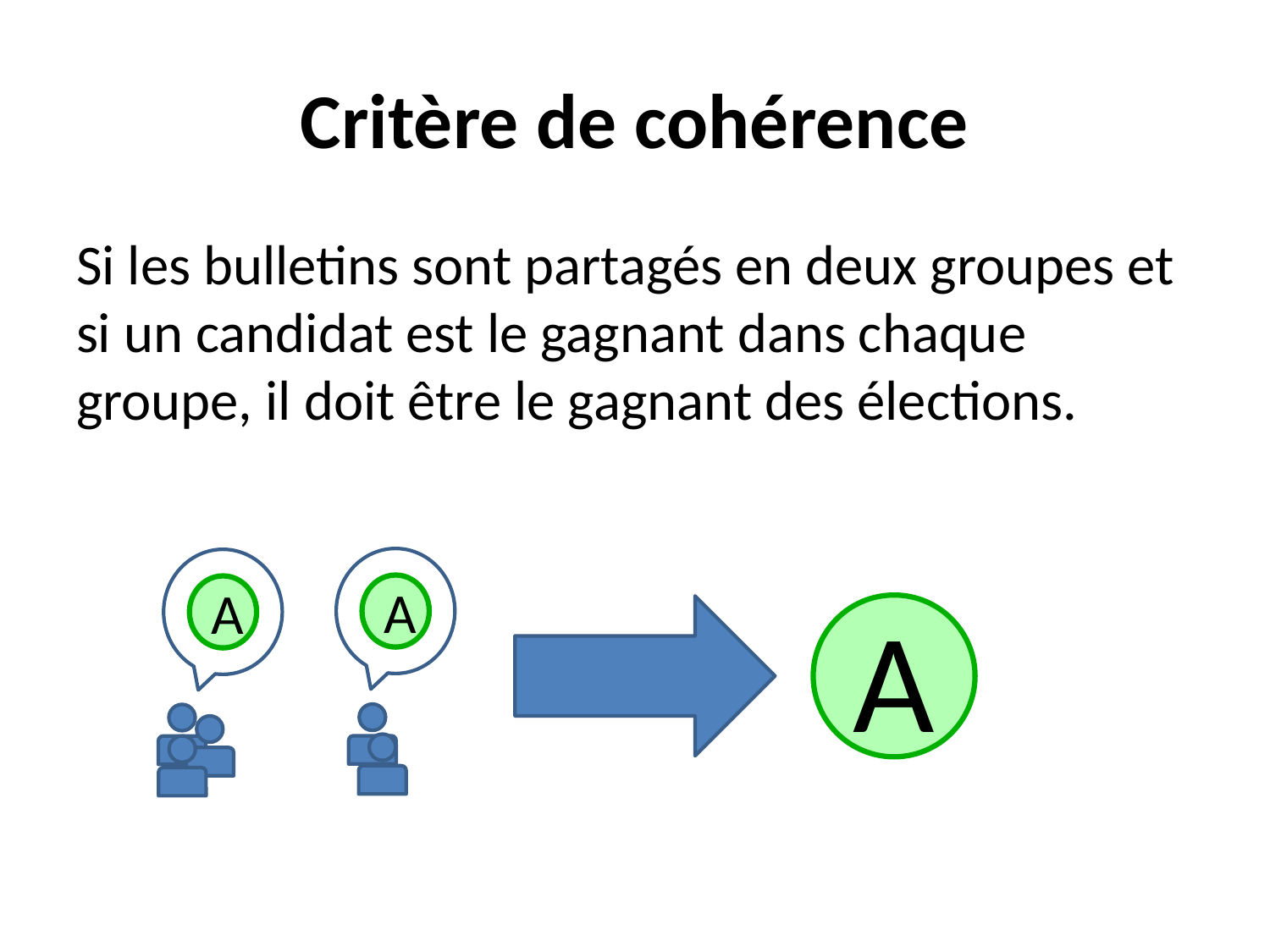

# Critère de cohérence
Si les bulletins sont partagés en deux groupes et si un candidat est le gagnant dans chaque groupe, il doit être le gagnant des élections.

A
A
A